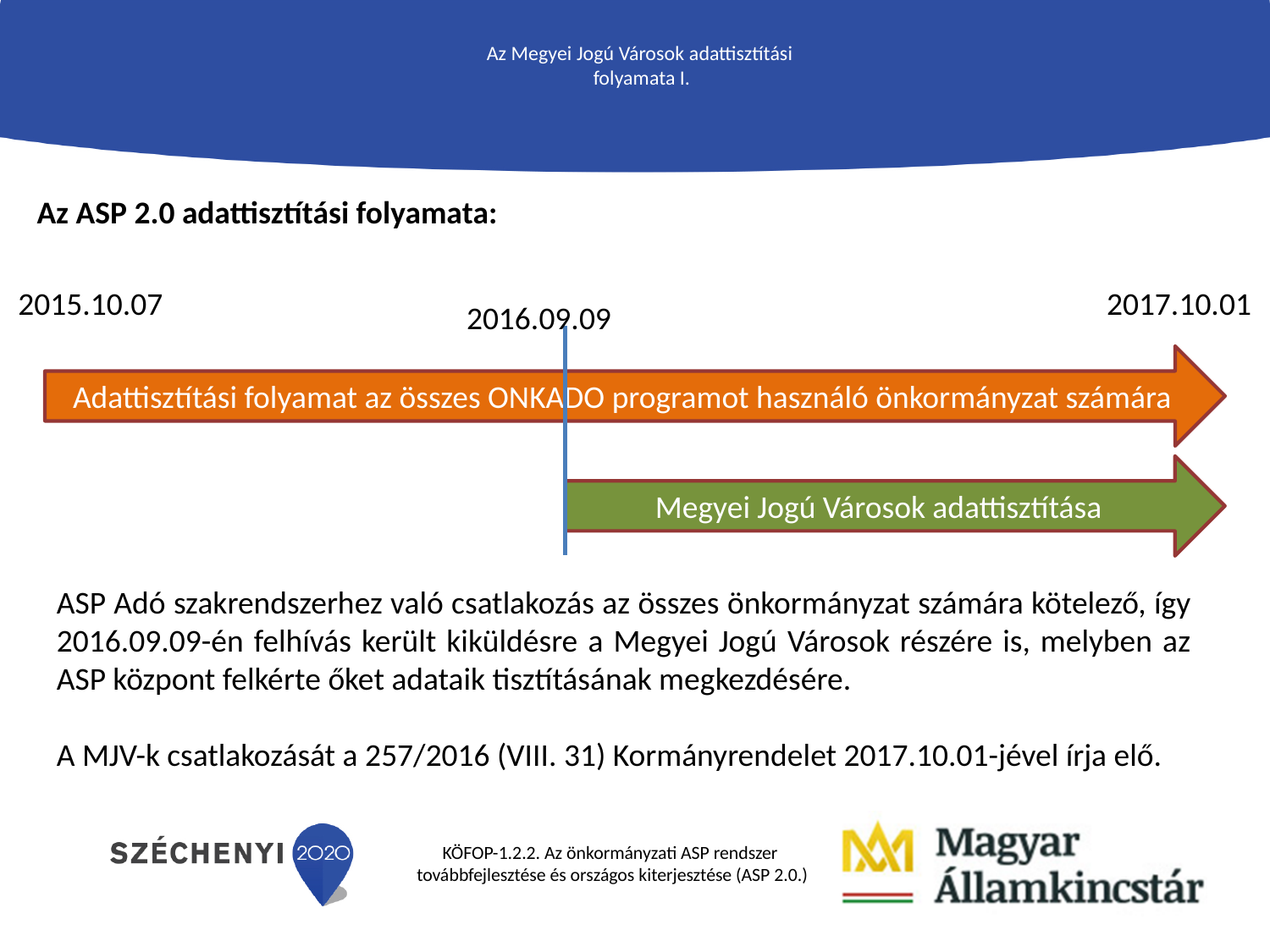

# Az Megyei Jogú Városok adattisztítási folyamata I.
Az ASP 2.0 adattisztítási folyamata:
2015.10.07
2017.10.01
2016.09.09
Adattisztítási folyamat az összes ONKADO programot használó önkormányzat számára
Megyei Jogú Városok adattisztítása
ASP Adó szakrendszerhez való csatlakozás az összes önkormányzat számára kötelező, így 2016.09.09-én felhívás került kiküldésre a Megyei Jogú Városok részére is, melyben az ASP központ felkérte őket adataik tisztításának megkezdésére.

A MJV-k csatlakozását a 257/2016 (VIII. 31) Kormányrendelet 2017.10.01-jével írja elő.